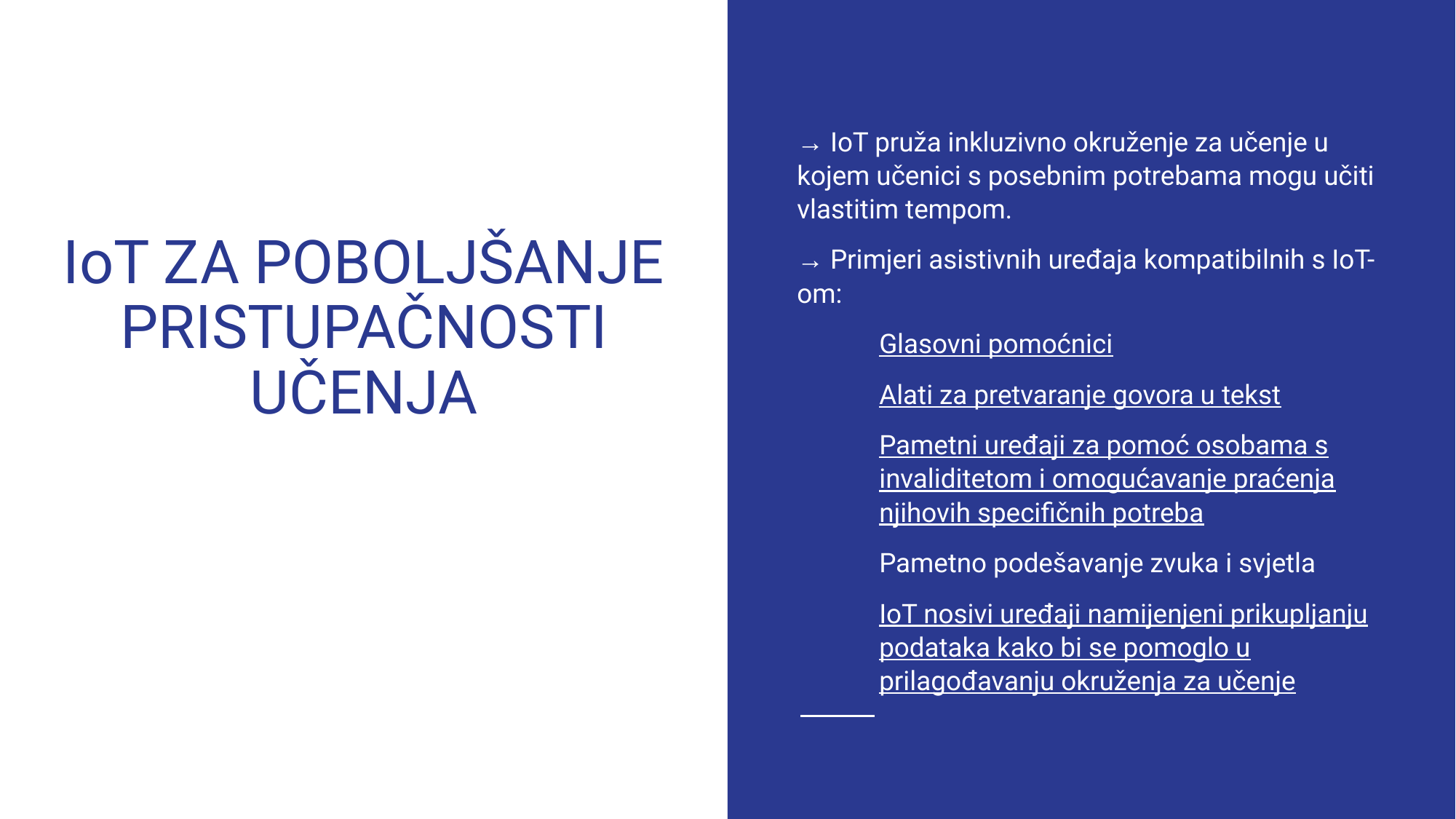

→ IoT pruža inkluzivno okruženje za učenje u kojem učenici s posebnim potrebama mogu učiti vlastitim tempom.
→ Primjeri asistivnih uređaja kompatibilnih s IoT-om:
Glasovni pomoćnici
Alati za pretvaranje govora u tekst
Pametni uređaji za pomoć osobama s invaliditetom i omogućavanje praćenja njihovih specifičnih potreba
Pametno podešavanje zvuka i svjetla
IoT nosivi uređaji namijenjeni prikupljanju podataka kako bi se pomoglo u prilagođavanju okruženja za učenje
# IoT ZA POBOLJŠANJE PRISTUPAČNOSTI UČENJA